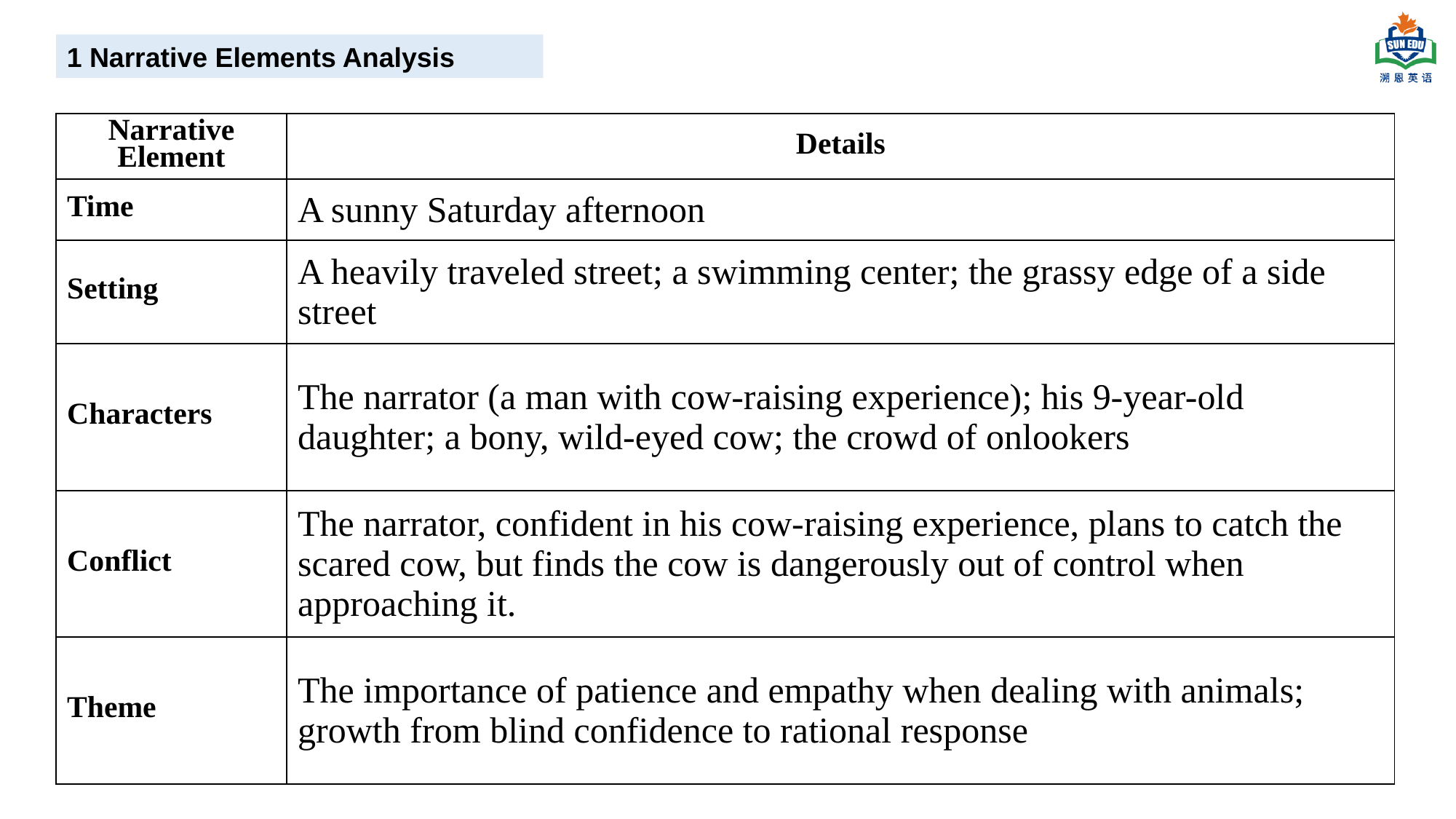

1 Narrative Elements Analysis
| Narrative Element | Details |
| --- | --- |
| Time | A sunny Saturday afternoon |
| Setting | A heavily traveled street; a swimming center; the grassy edge of a side street |
| Characters | The narrator (a man with cow-raising experience); his 9-year-old daughter; a bony, wild-eyed cow; the crowd of onlookers |
| Conflict | The narrator, confident in his cow-raising experience, plans to catch the scared cow, but finds the cow is dangerously out of control when approaching it. |
| Theme | The importance of patience and empathy when dealing with animals; growth from blind confidence to rational response |